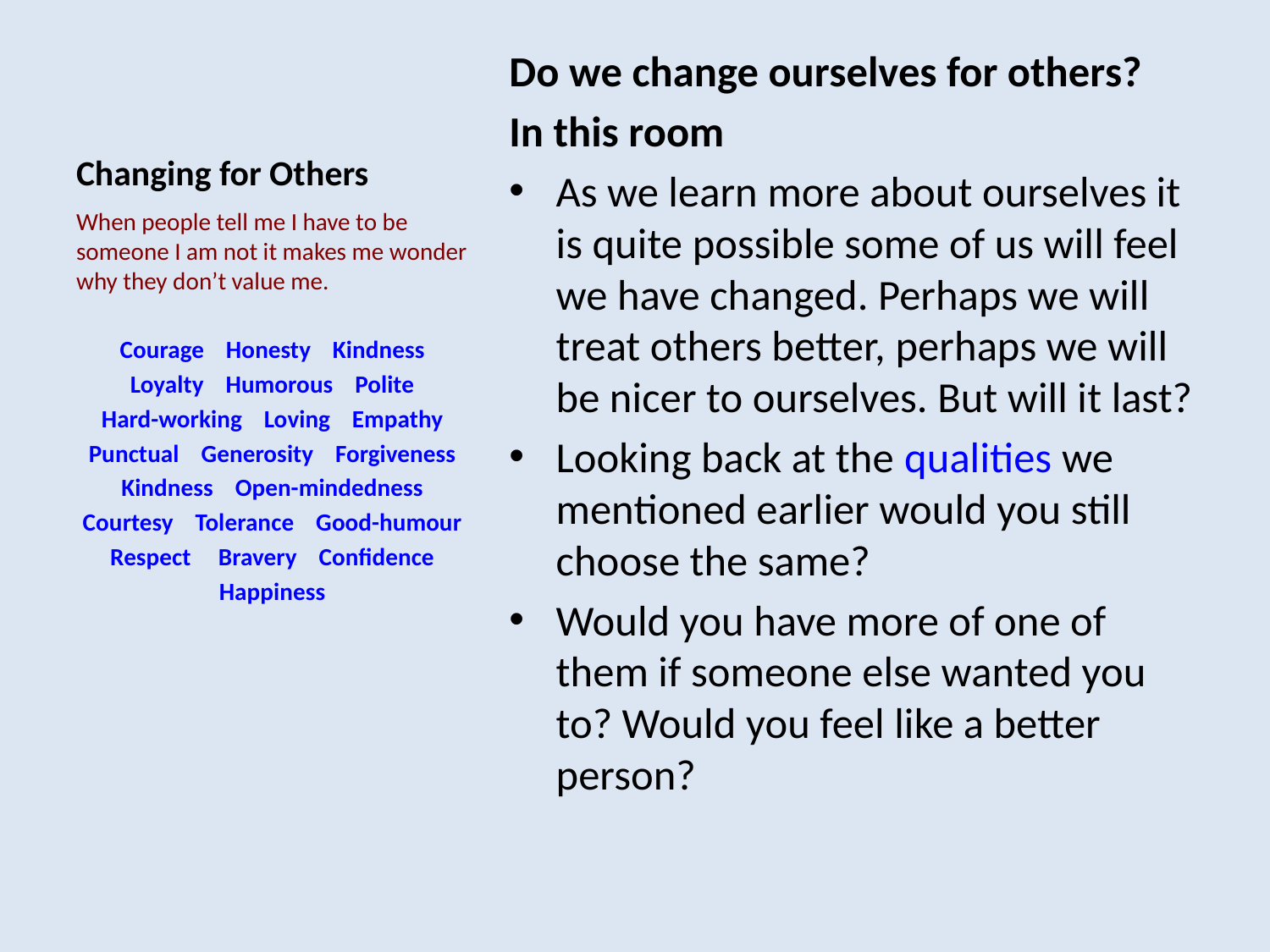

# Changing for Others
Do we change ourselves for others?
In this room
As we learn more about ourselves it is quite possible some of us will feel we have changed. Perhaps we will treat others better, perhaps we will be nicer to ourselves. But will it last?
Looking back at the qualities we mentioned earlier would you still choose the same?
Would you have more of one of them if someone else wanted you to? Would you feel like a better person?
When people tell me I have to be someone I am not it makes me wonder why they don’t value me.

Courage    Honesty    Kindness
Loyalty    Humorous    Polite
Hard-working    Loving    Empathy
Punctual    Generosity    Forgiveness
Kindness    Open-mindedness
Courtesy    Tolerance    Good-humour
Respect     Bravery    Confidence
Happiness